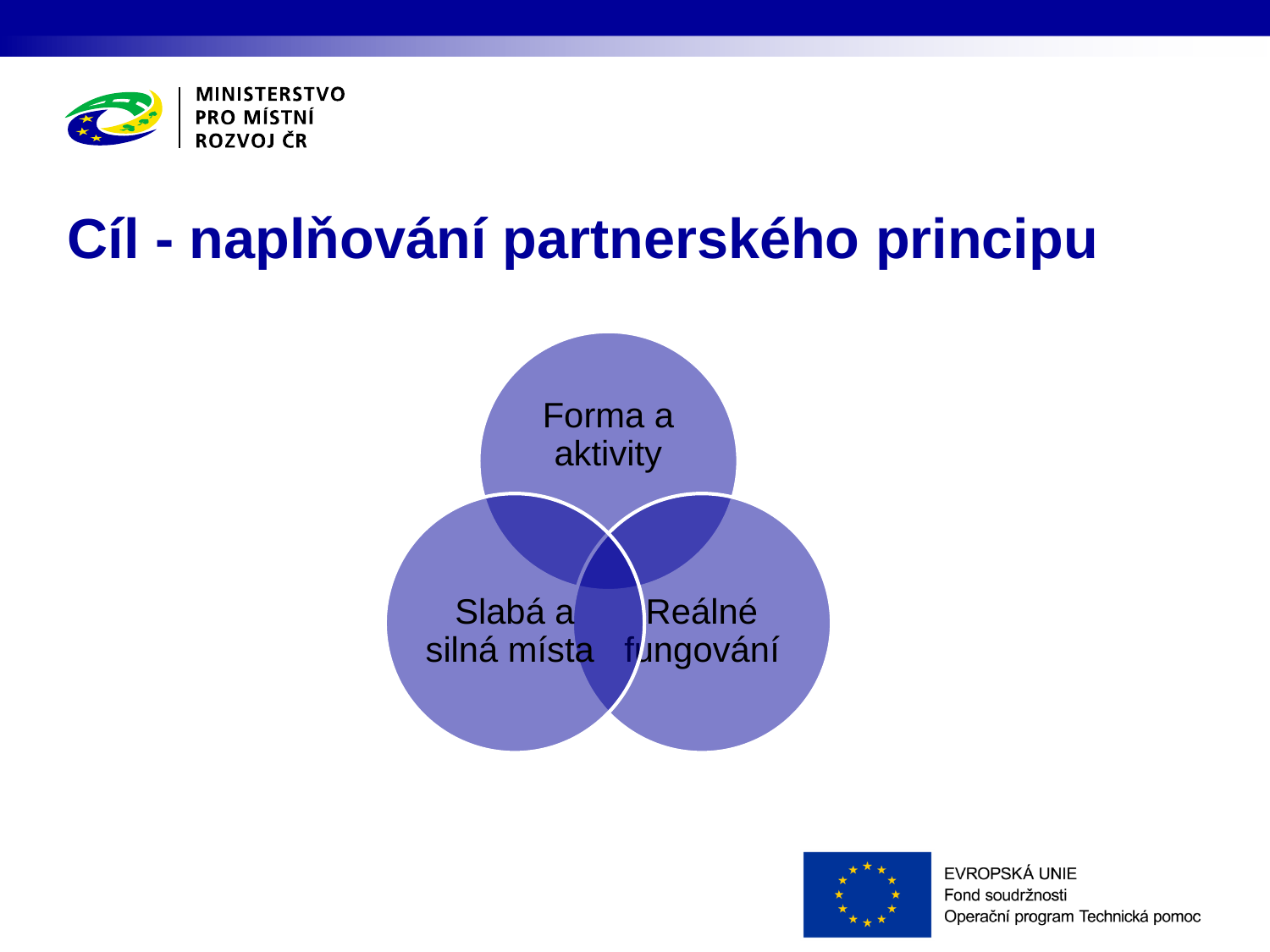

# Cíl - naplňování partnerského principu
Forma a aktivity
Reálné fungování
Slabá a silná místa